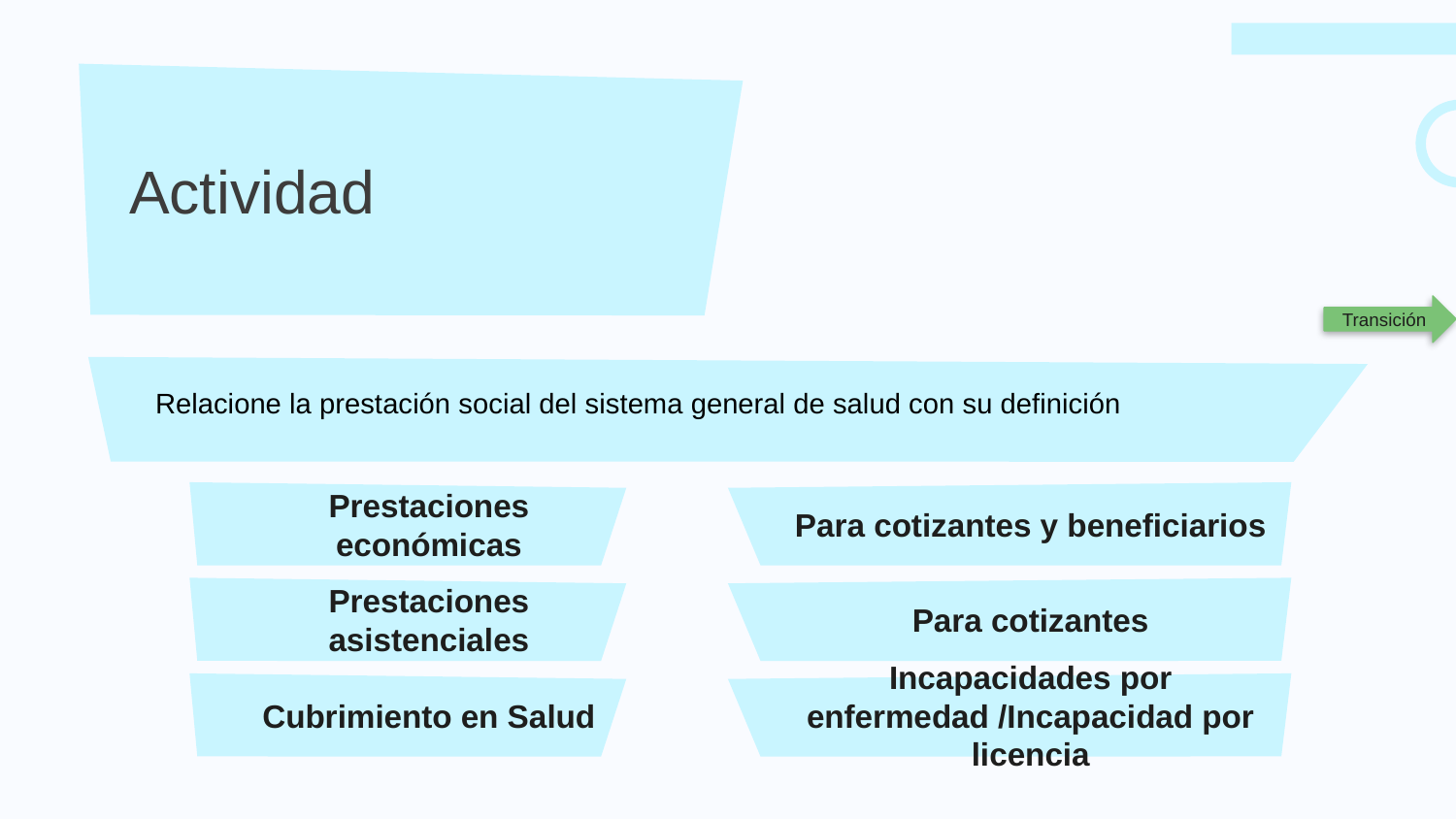

# Actividad
Transición

Relacione la prestación social del sistema general de salud con su definición

Prestaciones económicas
Para cotizantes y beneficiarios
Prestaciones asistenciales
Para cotizantes
Cubrimiento en Salud
Incapacidades por enfermedad /Incapacidad por licencia